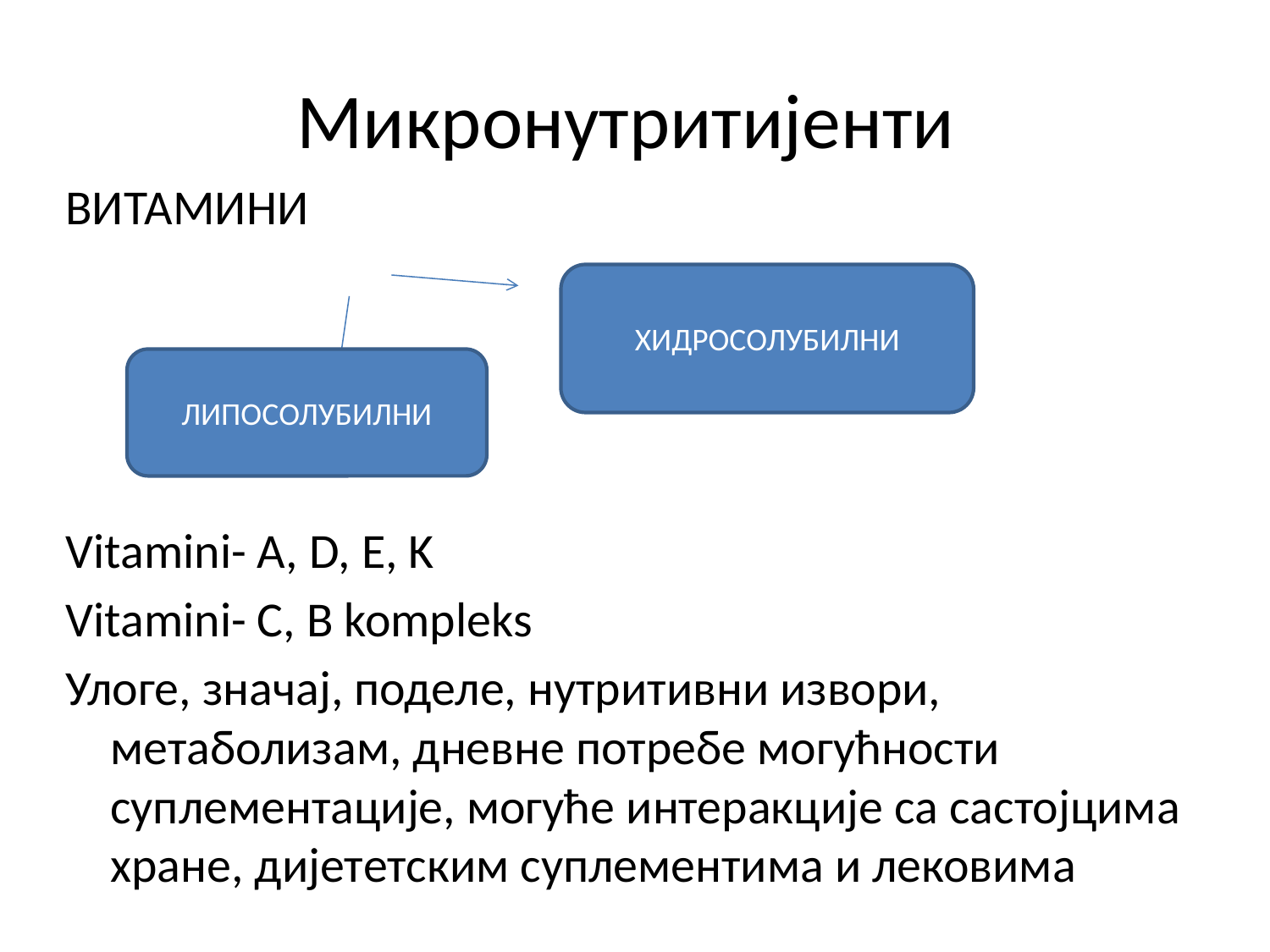

# Микронутритијенти
ВИТАМИНИ

Vitamini- A, D, E, K
Vitamini- C, B kompleks
Улоге, значај, поделе, нутритивни извори, метаболизам, дневне потребе могућности суплементације, могуће интеракције са састојцима хране, дијететским суплементима и лековима

ХИДРОСОЛУБИЛНИ
ЛИПОСОЛУБИЛНИ